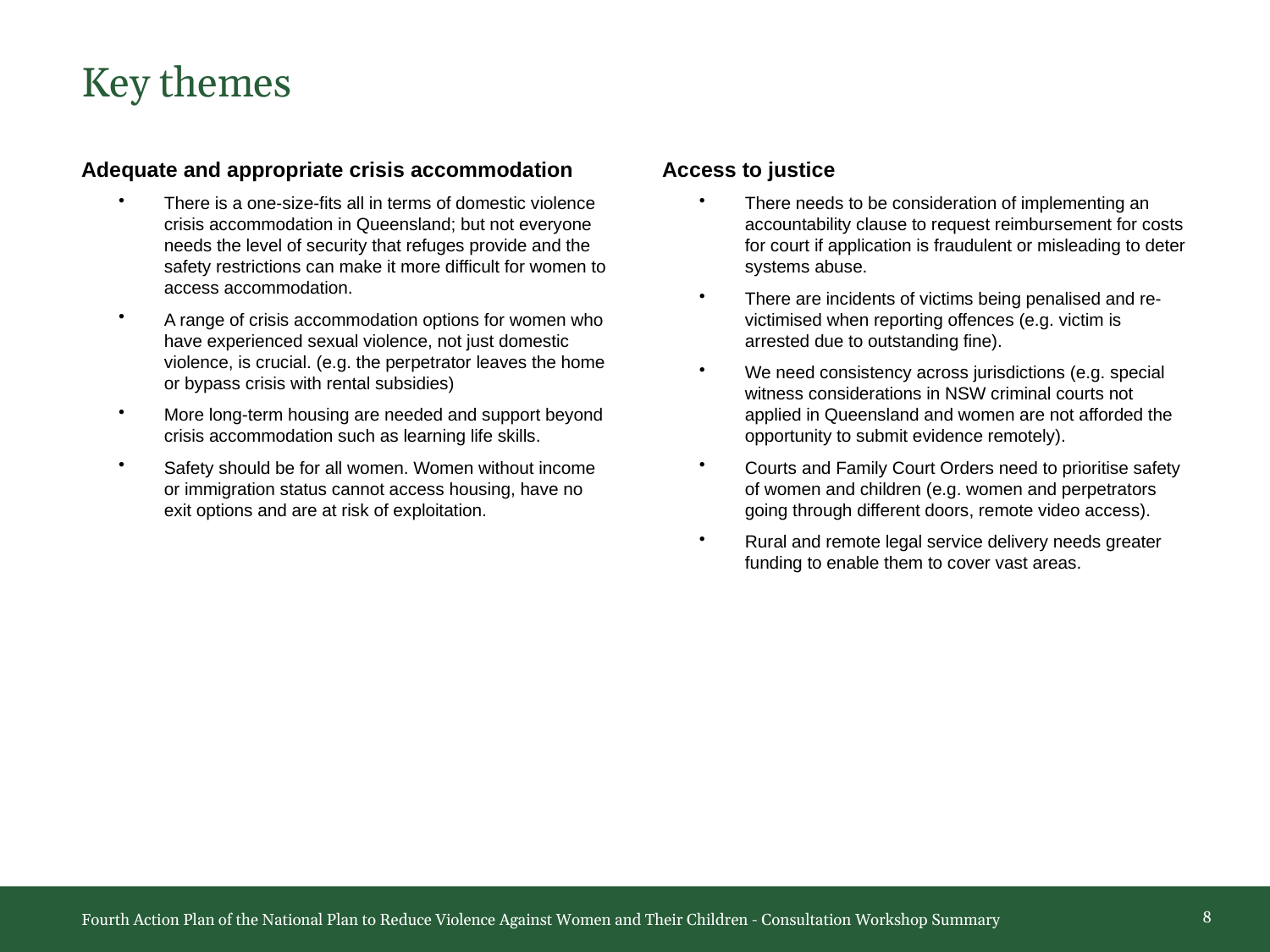

# Key themes
Adequate and appropriate crisis accommodation
There is a one-size-fits all in terms of domestic violence crisis accommodation in Queensland; but not everyone needs the level of security that refuges provide and the safety restrictions can make it more difficult for women to access accommodation.
A range of crisis accommodation options for women who have experienced sexual violence, not just domestic violence, is crucial. (e.g. the perpetrator leaves the home or bypass crisis with rental subsidies)
More long-term housing are needed and support beyond crisis accommodation such as learning life skills.
Safety should be for all women. Women without income or immigration status cannot access housing, have no exit options and are at risk of exploitation.

Access to justice
There needs to be consideration of implementing an accountability clause to request reimbursement for costs for court if application is fraudulent or misleading to deter systems abuse.
There are incidents of victims being penalised and re-victimised when reporting offences (e.g. victim is arrested due to outstanding fine).
We need consistency across jurisdictions (e.g. special witness considerations in NSW criminal courts not applied in Queensland and women are not afforded the opportunity to submit evidence remotely).
Courts and Family Court Orders need to prioritise safety of women and children (e.g. women and perpetrators going through different doors, remote video access).
Rural and remote legal service delivery needs greater funding to enable them to cover vast areas.
8
Fourth Action Plan of the National Plan to Reduce Violence Against Women and Their Children - Consultation Workshop Summary